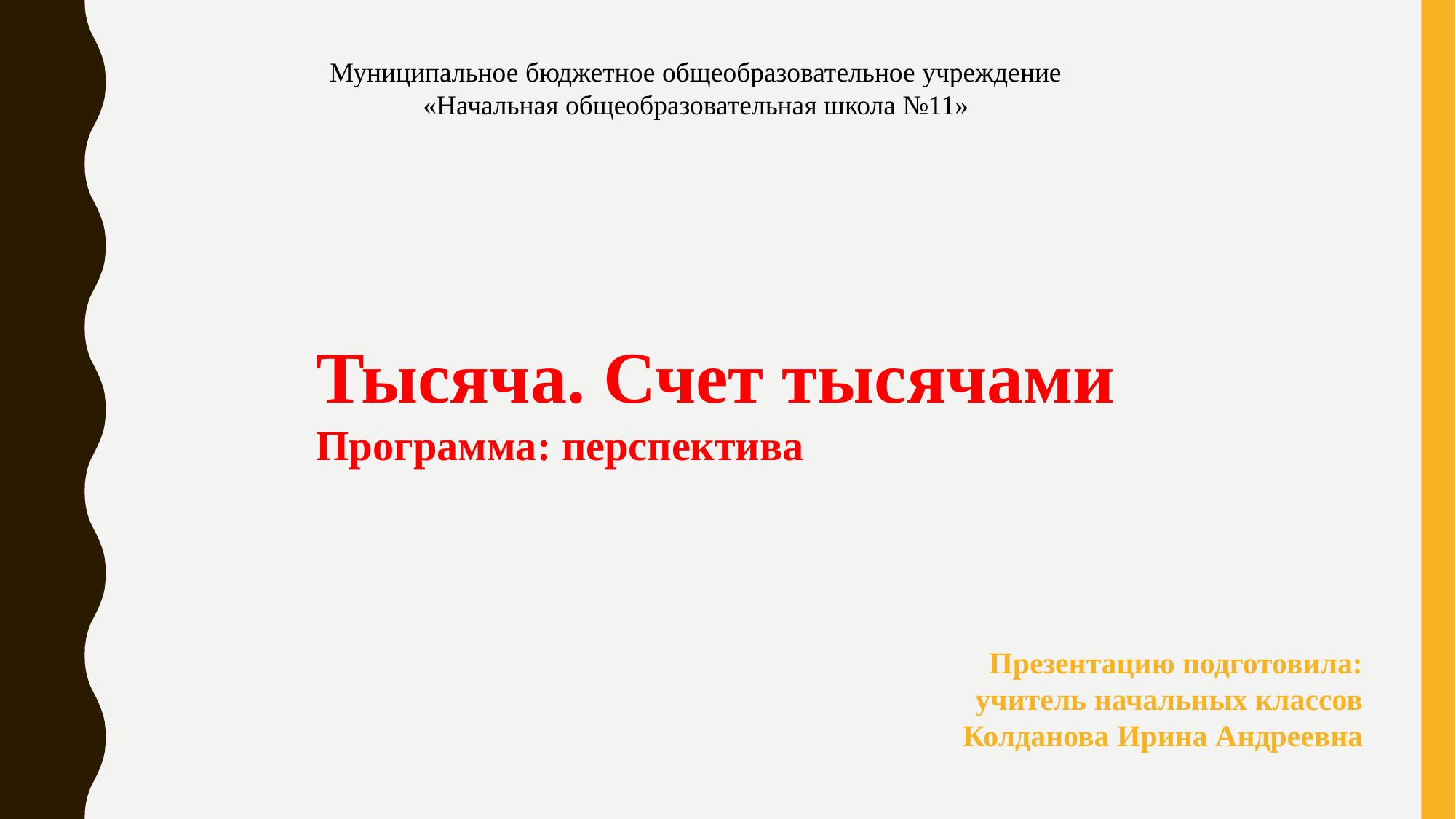

Муниципальное бюджетное общеобразовательное учреждение
«Начальная общеобразовательная школа №11»

Тысяча. Счет тысячами
Программа: перспектива

Презентацию подготовила:
 учитель начальных классов
 Колданова Ирина Андреевна